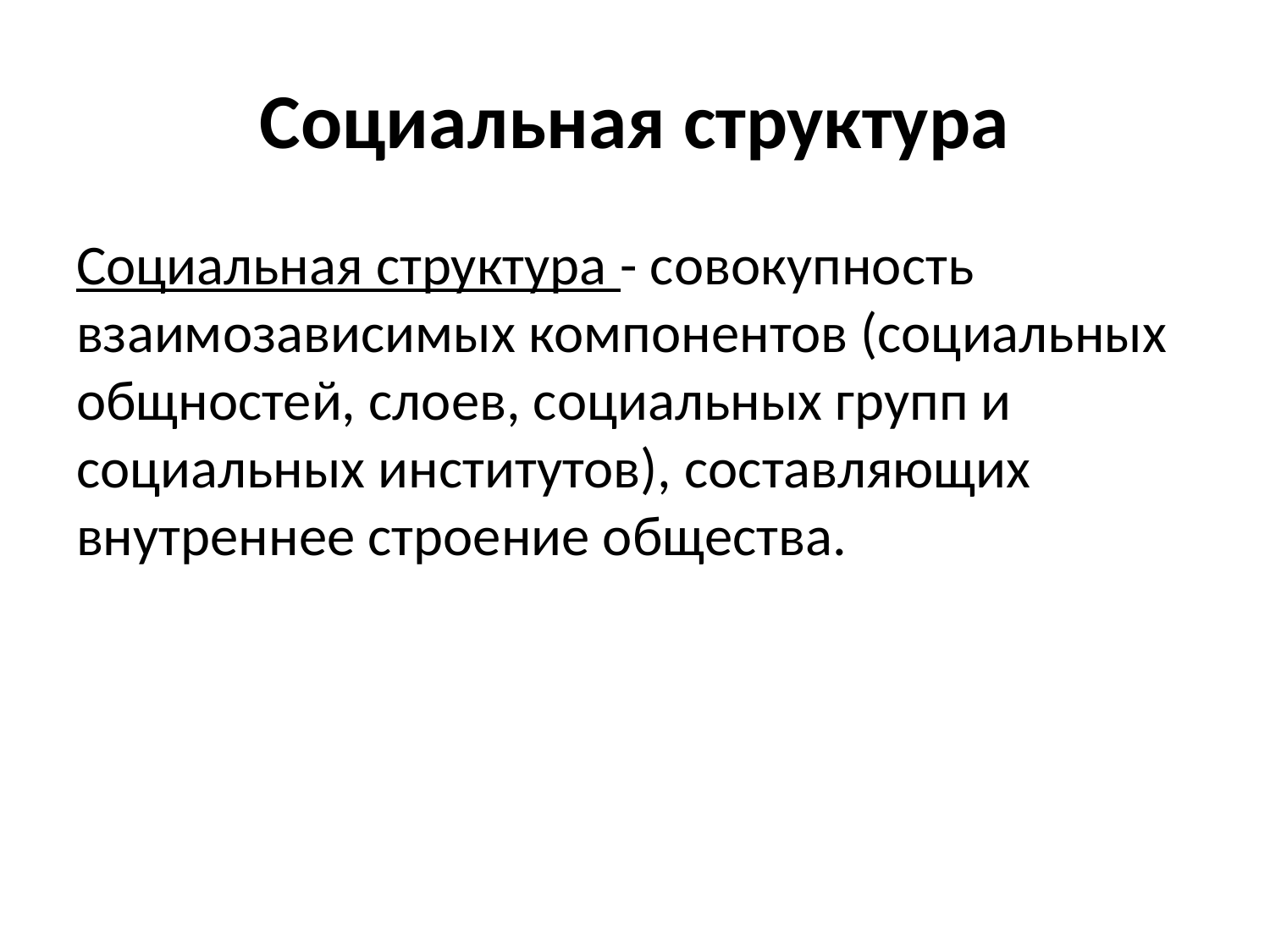

# Социальная структура
Социальная структура - совокупность взаимозависимых компонентов (социальных общностей, слоев, социальных групп и социальных институтов), составляющих внутреннее строение общества.